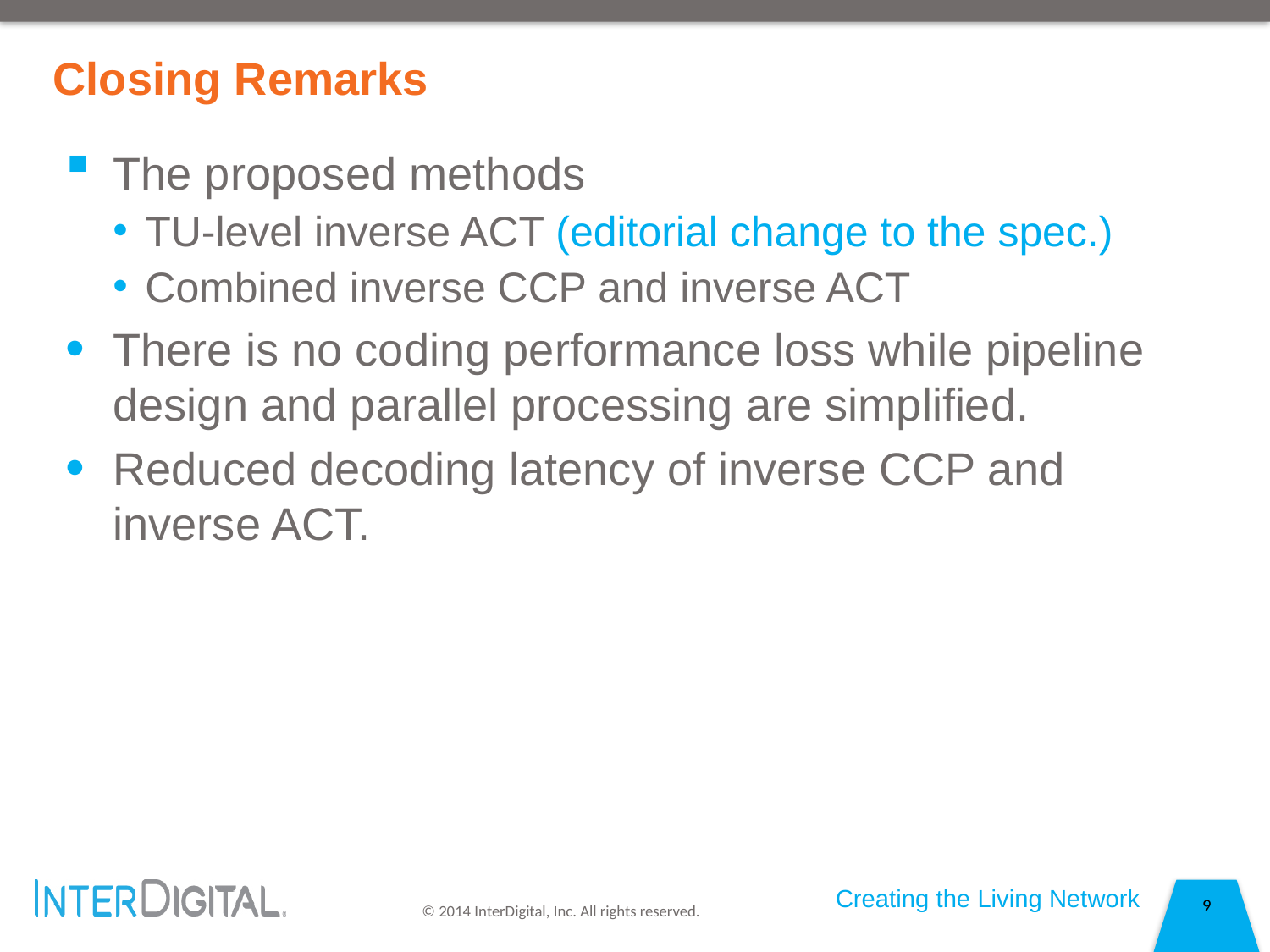

Closing Remarks
The proposed methods
TU-level inverse ACT (editorial change to the spec.)
Combined inverse CCP and inverse ACT
There is no coding performance loss while pipeline design and parallel processing are simplified.
Reduced decoding latency of inverse CCP and inverse ACT.